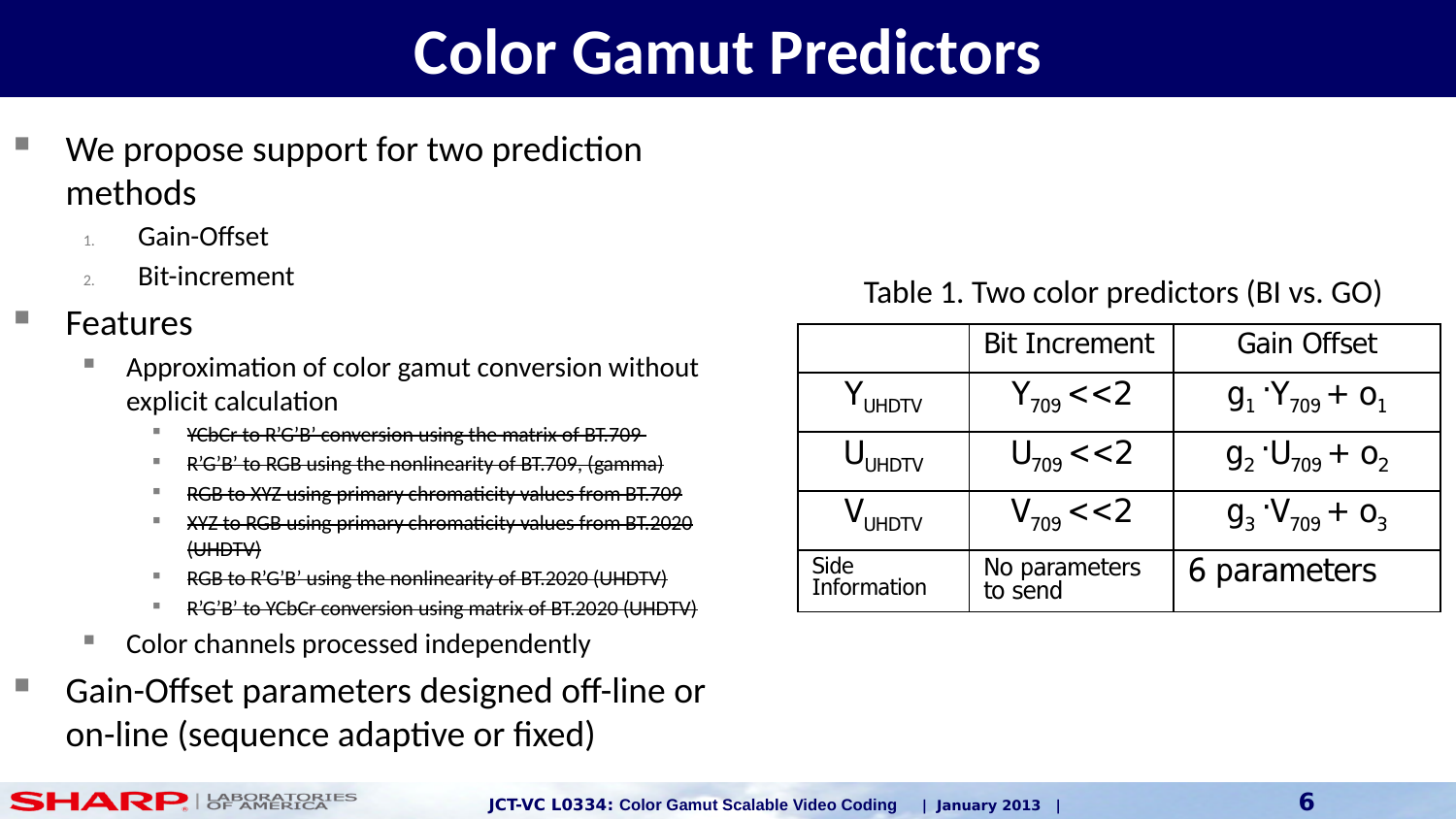

# Color Gamut Predictors
We propose support for two prediction methods
Gain-Offset
Bit-increment
Features
Approximation of color gamut conversion without explicit calculation
YCbCr to R’G’B’ conversion using the matrix of BT.709
R’G’B’ to RGB using the nonlinearity of BT.709, (gamma)
RGB to XYZ using primary chromaticity values from BT.709
XYZ to RGB using primary chromaticity values from BT.2020 (UHDTV)
RGB to R’G’B’ using the nonlinearity of BT.2020 (UHDTV)
R’G’B’ to YCbCr conversion using matrix of BT.2020 (UHDTV)
Color channels processed independently
Gain-Offset parameters designed off-line or on-line (sequence adaptive or fixed)
Table 1. Two color predictors (BI vs. GO)
|  | Bit Increment | Gain Offset |
| --- | --- | --- |
| YUHDTV | Y709 <<2 | g1 ·Y709 + o1 |
| UUHDTV | U709 <<2 | g2 ·U709 + o2 |
| VUHDTV | V709 <<2 | g3 ·V709 + o3 |
| Side Information | No parameters to send | 6 parameters |